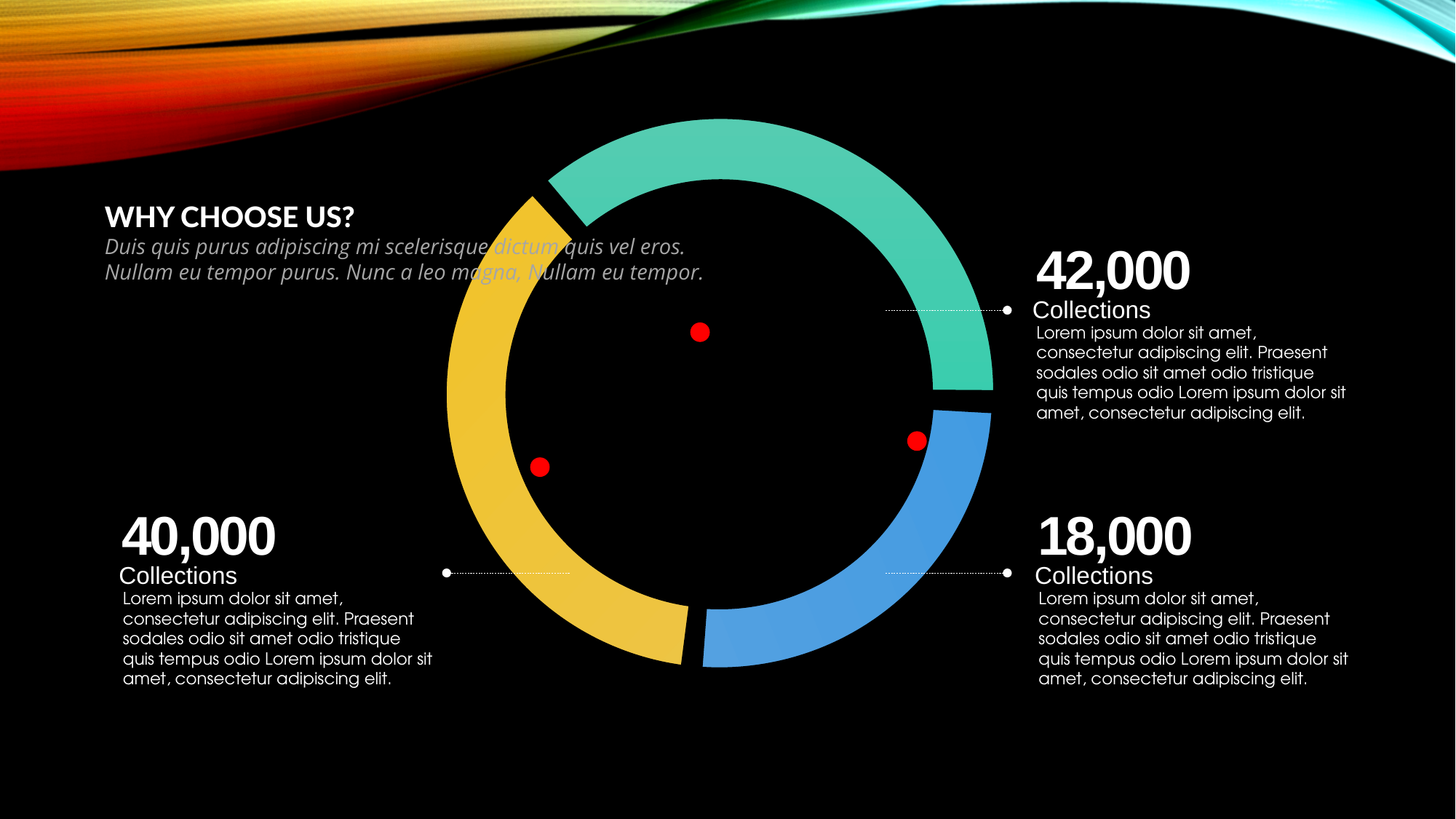

WHY CHOOSE US?
Duis quis purus adipiscing mi scelerisque dictum quis vel eros. Nullam eu tempor purus. Nunc a leo magna, Nullam eu tempor.
42,000
Collections
Lorem ipsum dolor sit amet, consectetur adipiscing elit. Praesent sodales odio sit amet odio tristique quis tempus odio Lorem ipsum dolor sit amet, consectetur adipiscing elit.

40,000
18,000
Collections
Collections
Lorem ipsum dolor sit amet, consectetur adipiscing elit. Praesent sodales odio sit amet odio tristique quis tempus odio Lorem ipsum dolor sit amet, consectetur adipiscing elit.
Lorem ipsum dolor sit amet, consectetur adipiscing elit. Praesent sodales odio sit amet odio tristique quis tempus odio Lorem ipsum dolor sit amet, consectetur adipiscing elit.